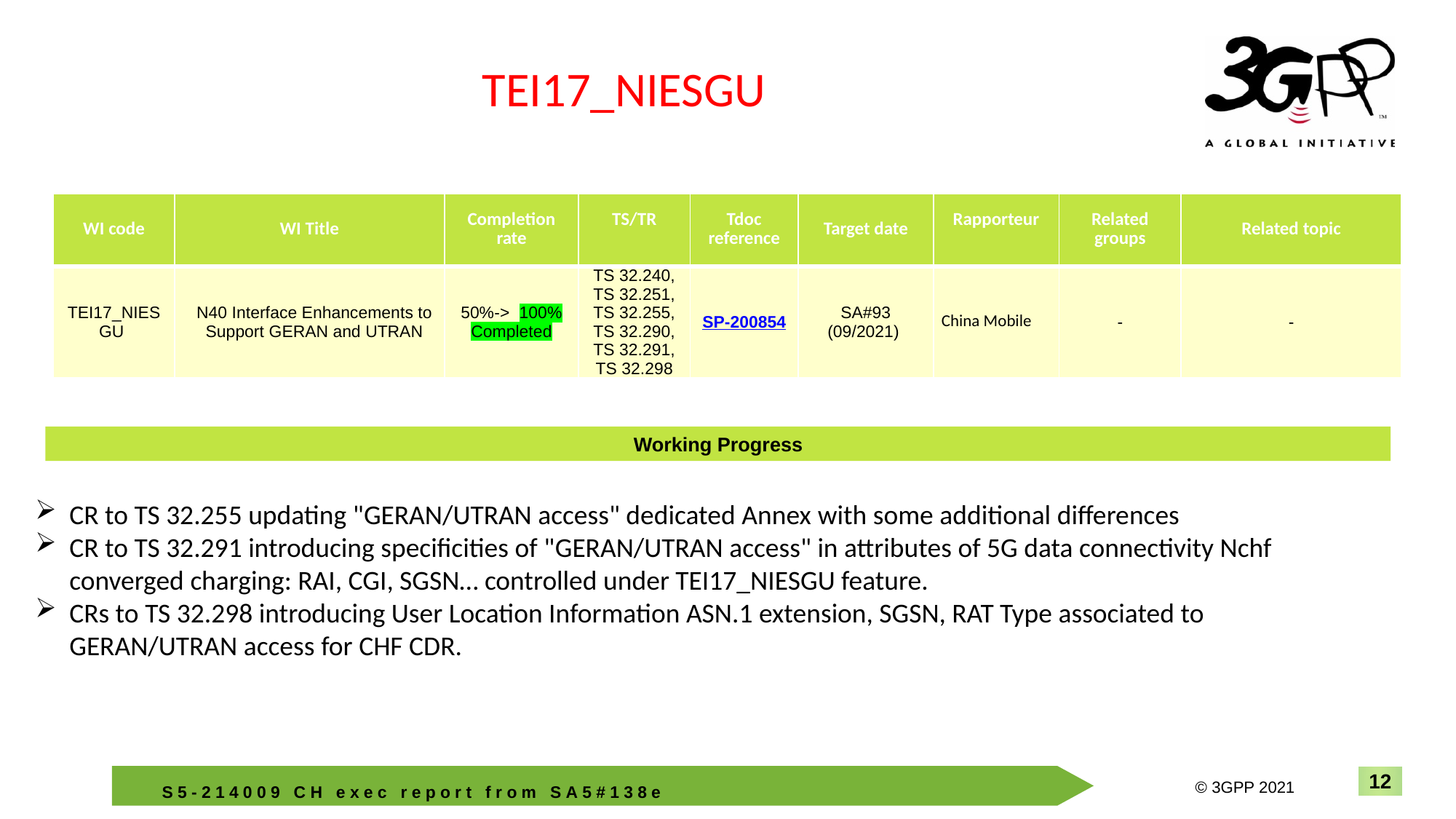

TEI17_NIESGU
| WI code | WI Title | Completion rate | TS/TR | Tdoc reference | Target date | Rapporteur | Related groups | Related topic |
| --- | --- | --- | --- | --- | --- | --- | --- | --- |
| TEI17\_NIESGU | N40 Interface Enhancements to Support GERAN and UTRAN | 50%-> 100% Completed | TS 32.240, TS 32.251, TS 32.255, TS 32.290, TS 32.291, TS 32.298 | SP-200854 | SA#93 (09/2021) | China Mobile | - | - |
Working Progress
CR to TS 32.255 updating "GERAN/UTRAN access" dedicated Annex with some additional differences
CR to TS 32.291 introducing specificities of "GERAN/UTRAN access" in attributes of 5G data connectivity Nchf converged charging: RAI, CGI, SGSN… controlled under TEI17_NIESGU feature.
CRs to TS 32.298 introducing User Location Information ASN.1 extension, SGSN, RAT Type associated to GERAN/UTRAN access for CHF CDR.